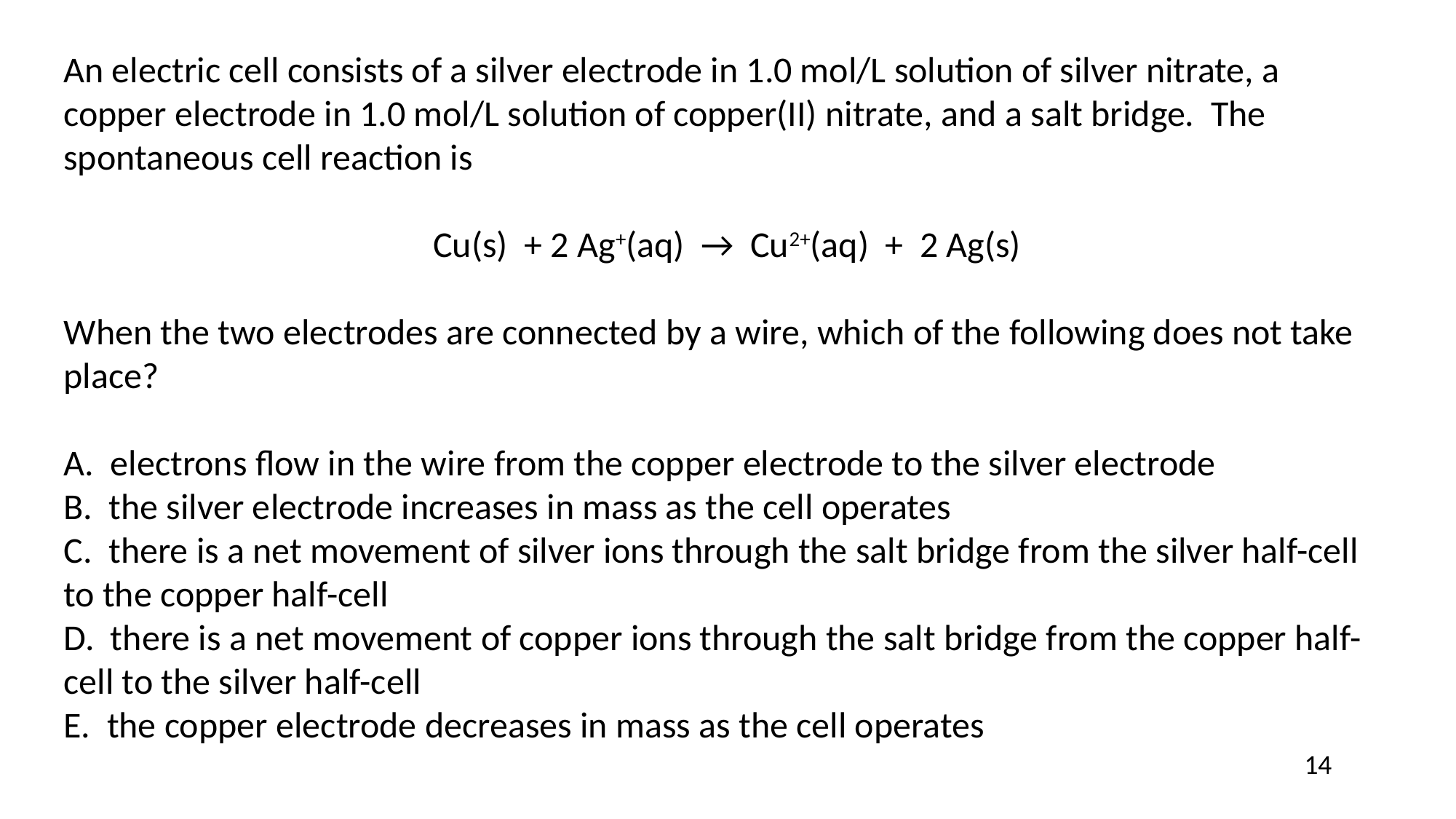

An electric cell consists of a silver electrode in 1.0 mol/L solution of silver nitrate, a copper electrode in 1.0 mol/L solution of copper(II) nitrate, and a salt bridge.  The spontaneous cell reaction is

Cu(s)  + 2 Ag+(aq)  →  Cu2+(aq)  +  2 Ag(s)

When the two electrodes are connected by a wire, which of the following does not take place?

A.  electrons flow in the wire from the copper electrode to the silver electrode
B.  the silver electrode increases in mass as the cell operates
C.  there is a net movement of silver ions through the salt bridge from the silver half-cell to the copper half-cell
D.  there is a net movement of copper ions through the salt bridge from the copper half-cell to the silver half-cell
E.  the copper electrode decreases in mass as the cell operates
14